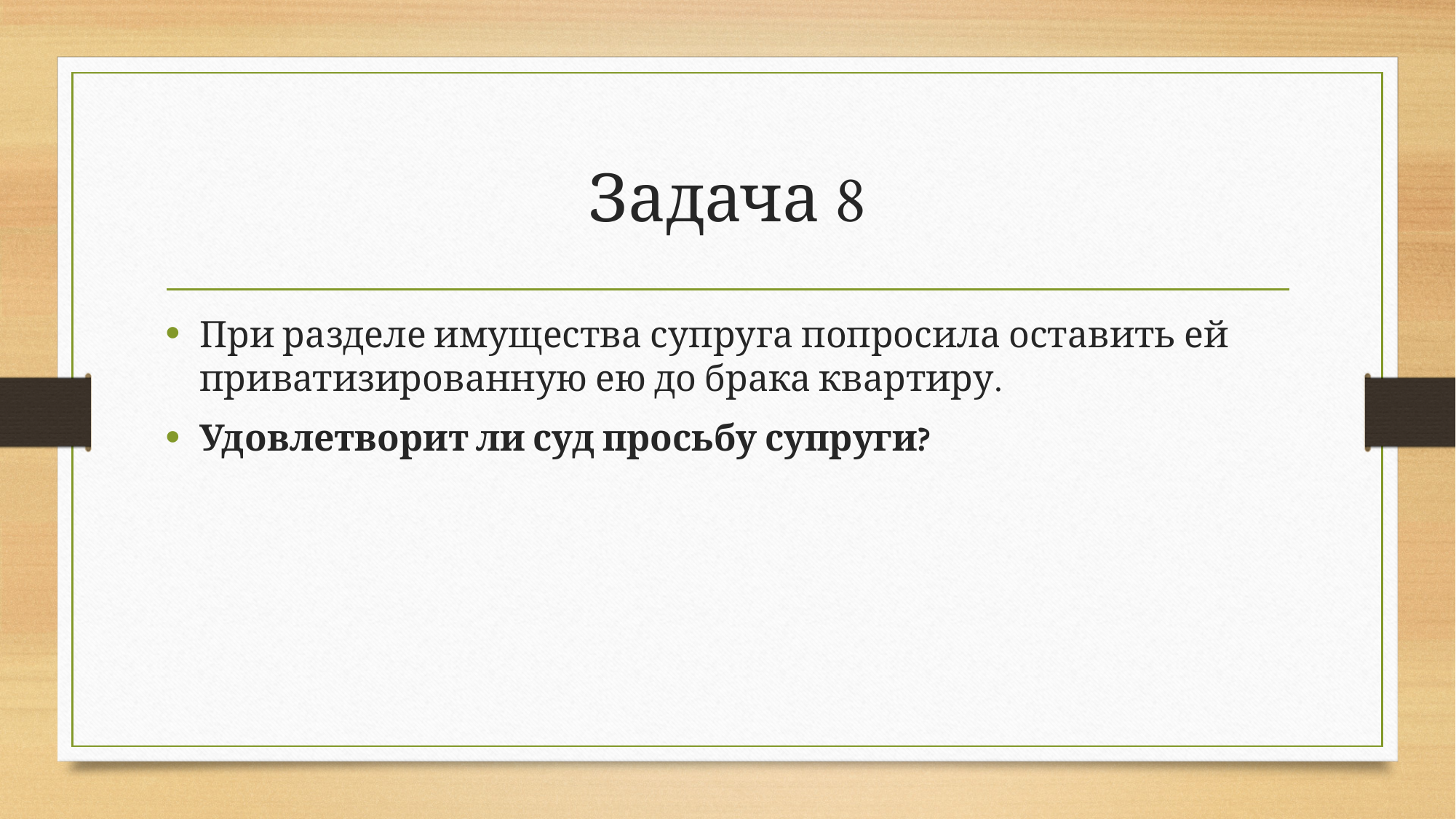

# Задача 8
При разделе имущества супруга попросила оставить ей приватизированную ею до брака квартиру.
Удовлетворит ли суд просьбу супруги?